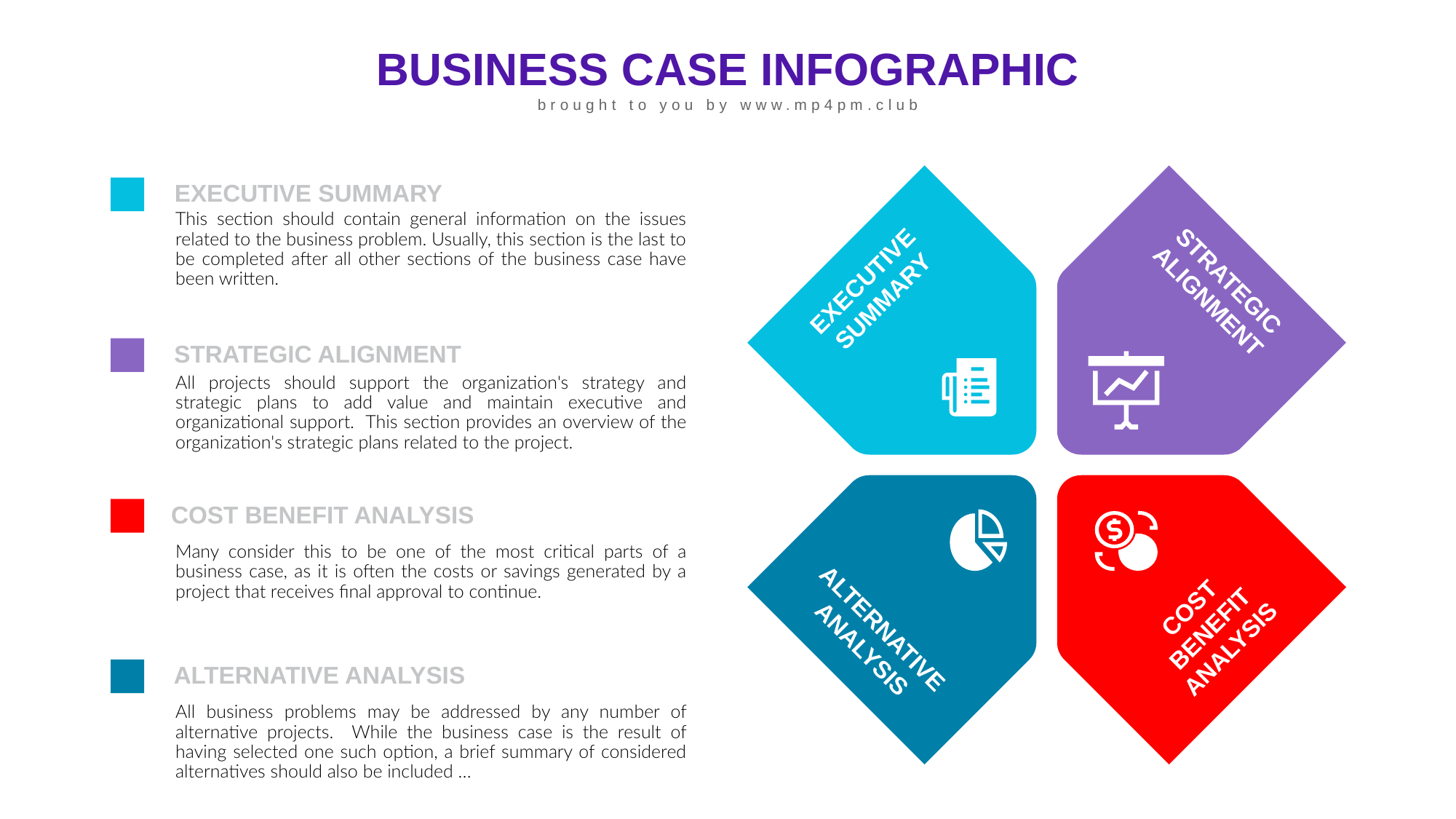

BUSINESS CASE INFOGRAPHIC
brought to you by www.mp4pm.club

EXECUTIVE SUMMARY

This section should contain general information on the issues related to the business problem. Usually, this section is the last to be completed after all other sections of the business case have been written.
EXECUTIVE SUMMARY
STRATEGIC ALIGNMENT
STRATEGIC ALIGNMENT

All projects should support the organization's strategy and strategic plans to add value and maintain executive and organizational support.  This section provides an overview of the organization's strategic plans related to the project.

COST BENEFIT ANALYSIS

Many consider this to be one of the most critical parts of a business case, as it is often the costs or savings generated by a project that receives final approval to continue.
ALTERNATIVE ANALYSIS
COST BENEFIT ANALYSIS
ALTERNATIVE ANALYSIS

All business problems may be addressed by any number of alternative projects.  While the business case is the result of having selected one such option, a brief summary of considered alternatives should also be included …